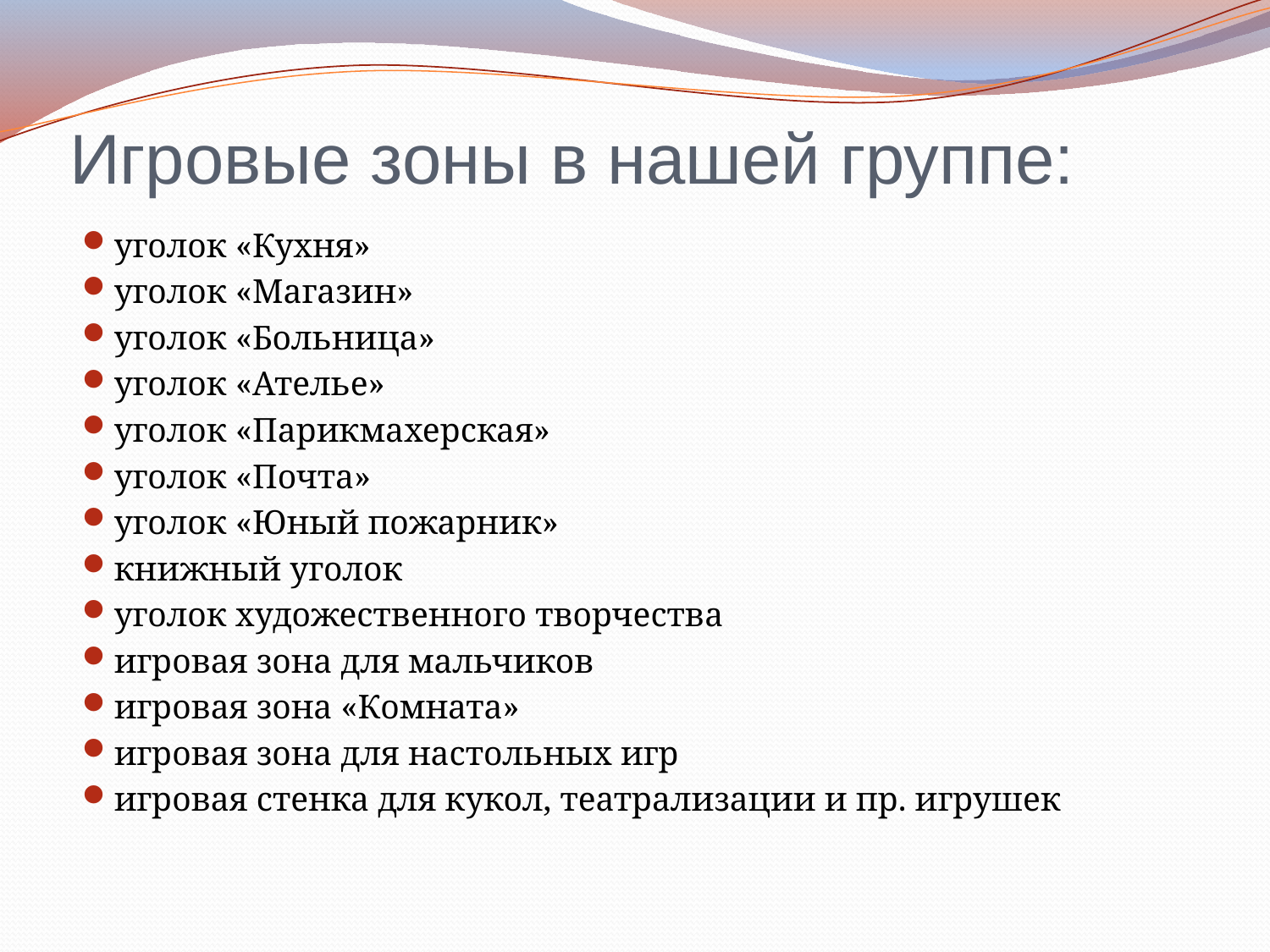

# Игровые зоны в нашей группе:
уголок «Кухня»
уголок «Магазин»
уголок «Больница»
уголок «Ателье»
уголок «Парикмахерская»
уголок «Почта»
уголок «Юный пожарник»
книжный уголок
уголок художественного творчества
игровая зона для мальчиков
игровая зона «Комната»
игровая зона для настольных игр
игровая стенка для кукол, театрализации и пр. игрушек